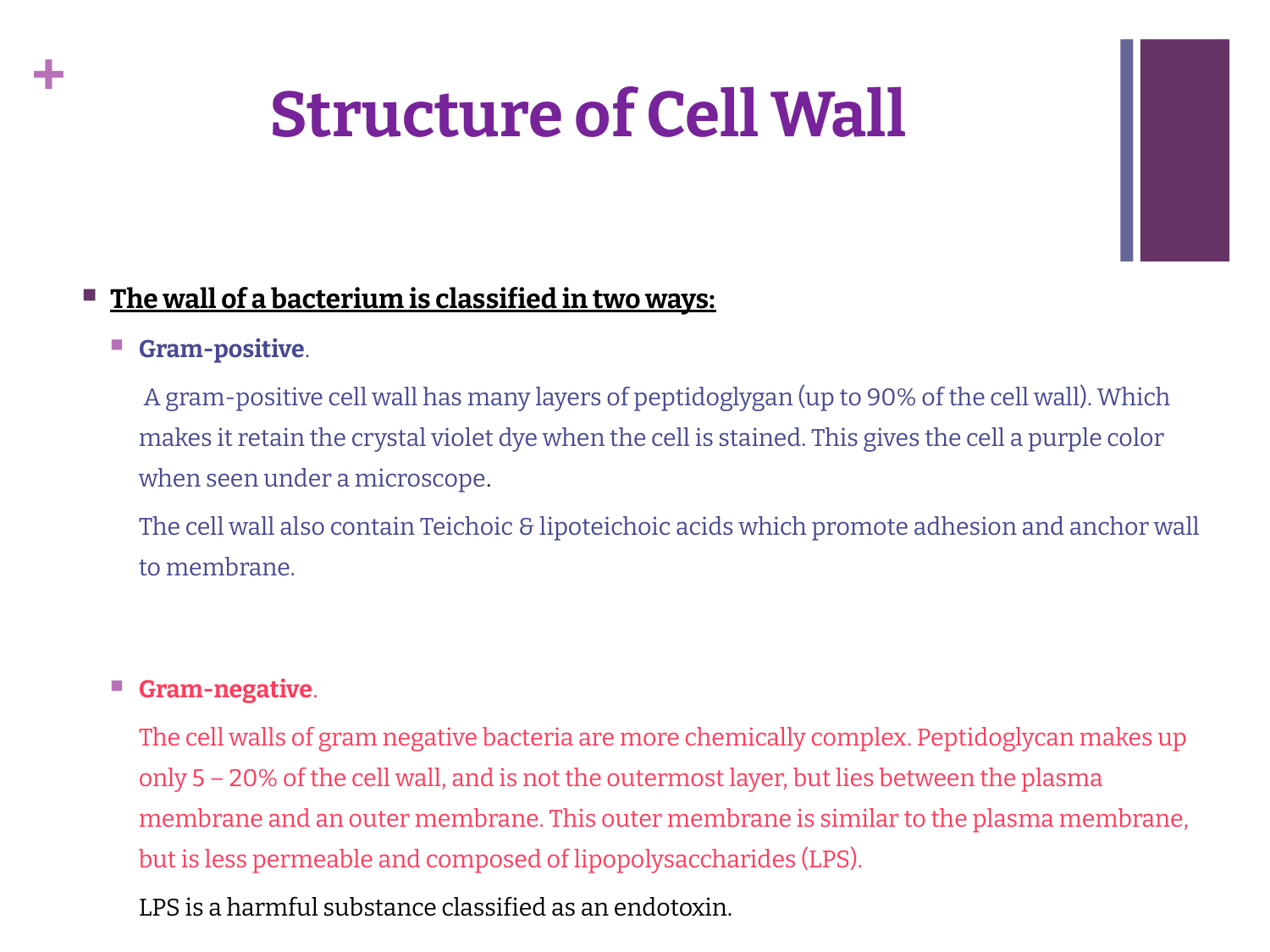

# Structure of Cell Wall
The wall of a bacterium is classified in two ways:
Gram-positive.
 A gram-positive cell wall has many layers of peptidoglygan (up to 90% of the cell wall). Which makes it retain the crystal violet dye when the cell is stained. This gives the cell a purple color when seen under a microscope.
The cell wall also contain Teichoic & lipoteichoic acids which promote adhesion and anchor wall to membrane.

Gram-negative.
The cell walls of gram negative bacteria are more chemically complex. Peptidoglycan makes up only 5 – 20% of the cell wall, and is not the outermost layer, but lies between the plasma membrane and an outer membrane. This outer membrane is similar to the plasma membrane, but is less permeable and composed of lipopolysaccharides (LPS).
LPS is a harmful substance classified as an endotoxin.